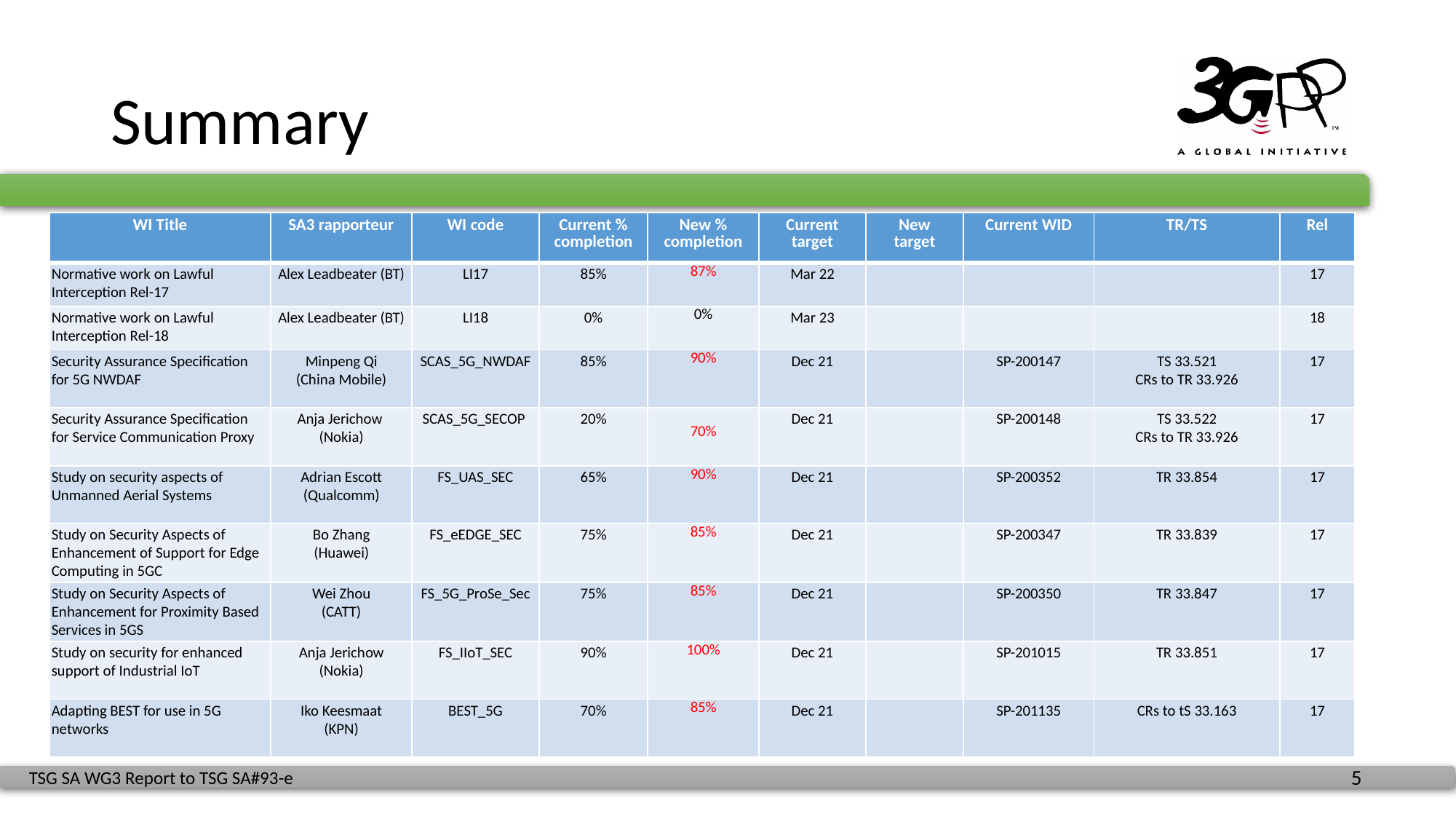

# Summary
| WI Title | SA3 rapporteur | WI code | Current % completion | New % completion | Current target | New target | Current WID | TR/TS | Rel |
| --- | --- | --- | --- | --- | --- | --- | --- | --- | --- |
| Normative work on Lawful Interception Rel-17 | Alex Leadbeater (BT) | LI17 | 85% | 87% | Mar 22 |  |  |  | 17 |
| Normative work on Lawful Interception Rel-18 | Alex Leadbeater (BT) | LI18 | 0% | 0% | Mar 23 |  |  |  | 18 |
| Security Assurance Specification for 5G NWDAF | Minpeng Qi (China Mobile) | SCAS\_5G\_NWDAF | 85% | 90% | Dec 21 |  | SP-200147 | TS 33.521 CRs to TR 33.926 | 17 |
| Security Assurance Specification for Service Communication Proxy | Anja Jerichow (Nokia) | SCAS\_5G\_SECOP | 20% | 70% | Dec 21 |  | SP-200148 | TS 33.522 CRs to TR 33.926 | 17 |
| Study on security aspects of Unmanned Aerial Systems | Adrian Escott (Qualcomm) | FS\_UAS\_SEC | 65% | 90% | Dec 21 |  | SP-200352 | TR 33.854 | 17 |
| Study on Security Aspects of Enhancement of Support for Edge Computing in 5GC | Bo Zhang (Huawei) | FS\_eEDGE\_SEC | 75% | 85% | Dec 21 |  | SP-200347 | TR 33.839 | 17 |
| Study on Security Aspects of Enhancement for Proximity Based Services in 5GS | Wei Zhou (CATT) | FS\_5G\_ProSe\_Sec | 75% | 85% | Dec 21 |  | SP-200350 | TR 33.847 | 17 |
| Study on security for enhanced support of Industrial IoT | Anja Jerichow (Nokia) | FS\_IIoT\_SEC | 90% | 100% | Dec 21 |  | SP-201015 | TR 33.851 | 17 |
| Adapting BEST for use in 5G networks | Iko Keesmaat (KPN) | BEST\_5G | 70% | 85% | Dec 21 |  | SP-201135 | CRs to tS 33.163 | 17 |